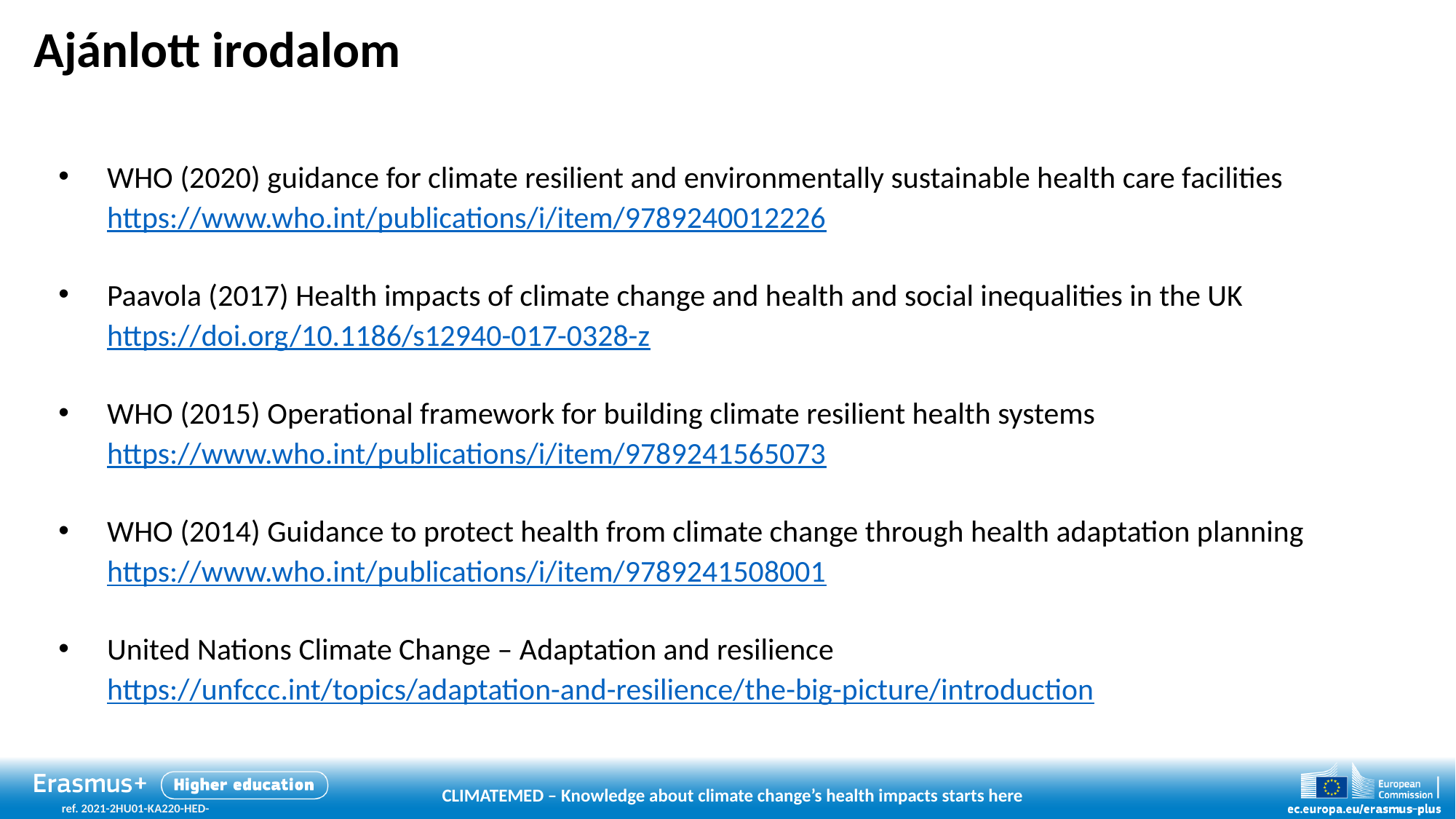

# Ajánlott irodalom
WHO (2020) guidance for climate resilient and environmentally sustainable health care facilities https://www.who.int/publications/i/item/9789240012226
Paavola (2017) Health impacts of climate change and health and social inequalities in the UK https://doi.org/10.1186/s12940-017-0328-z
WHO (2015) Operational framework for building climate resilient health systems https://www.who.int/publications/i/item/9789241565073
WHO (2014) Guidance to protect health from climate change through health adaptation planning https://www.who.int/publications/i/item/9789241508001
United Nations Climate Change – Adaptation and resilience  https://unfccc.int/topics/adaptation-and-resilience/the-big-picture/introduction